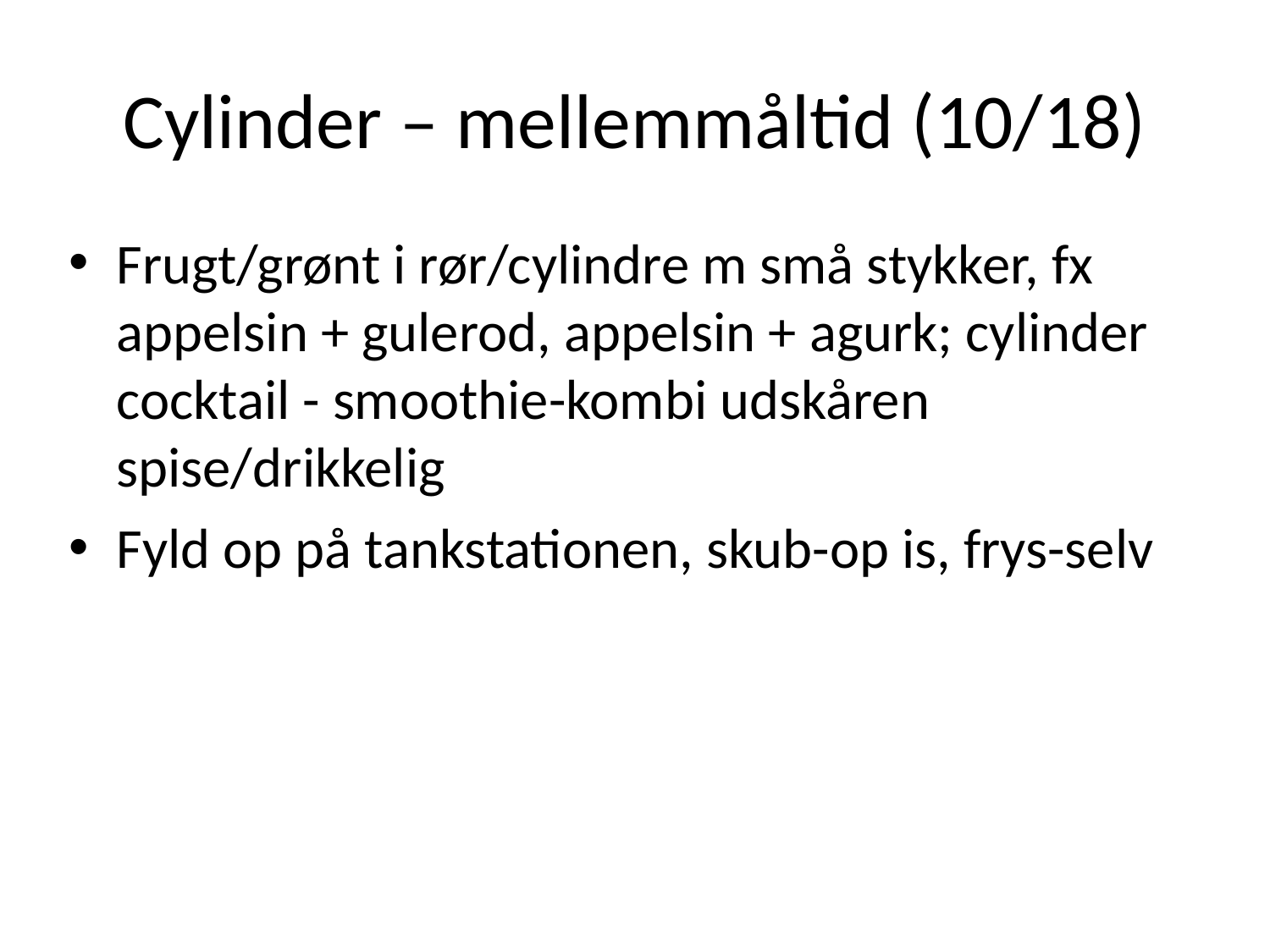

# Cylinder – mellemmåltid (10/18)
Frugt/grønt i rør/cylindre m små stykker, fx appelsin + gulerod, appelsin + agurk; cylinder cocktail - smoothie-kombi udskåren spise/drikkelig
Fyld op på tankstationen, skub-op is, frys-selv